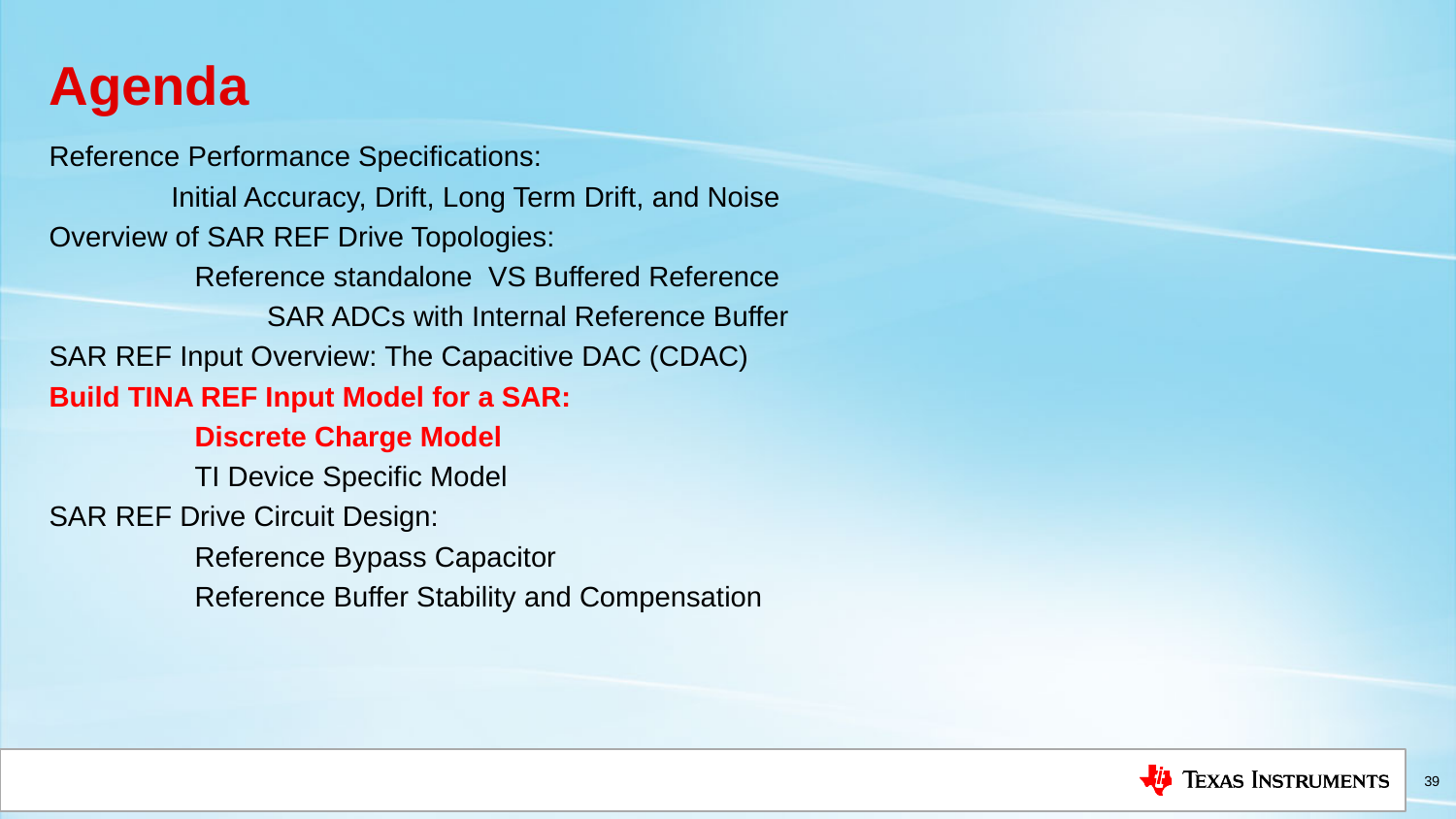

Agenda
Reference Performance Specifications:
Initial Accuracy, Drift, Long Term Drift, and Noise
Overview of SAR REF Drive Topologies:
	Reference standalone  VS Buffered Reference
	SAR ADCs with Internal Reference Buffer
SAR REF Input Overview: The Capacitive DAC (CDAC)
Build TINA REF Input Model for a SAR:
	Discrete Charge Model
	TI Device Specific Model
SAR REF Drive Circuit Design:
	Reference Bypass Capacitor
	Reference Buffer Stability and Compensation

39